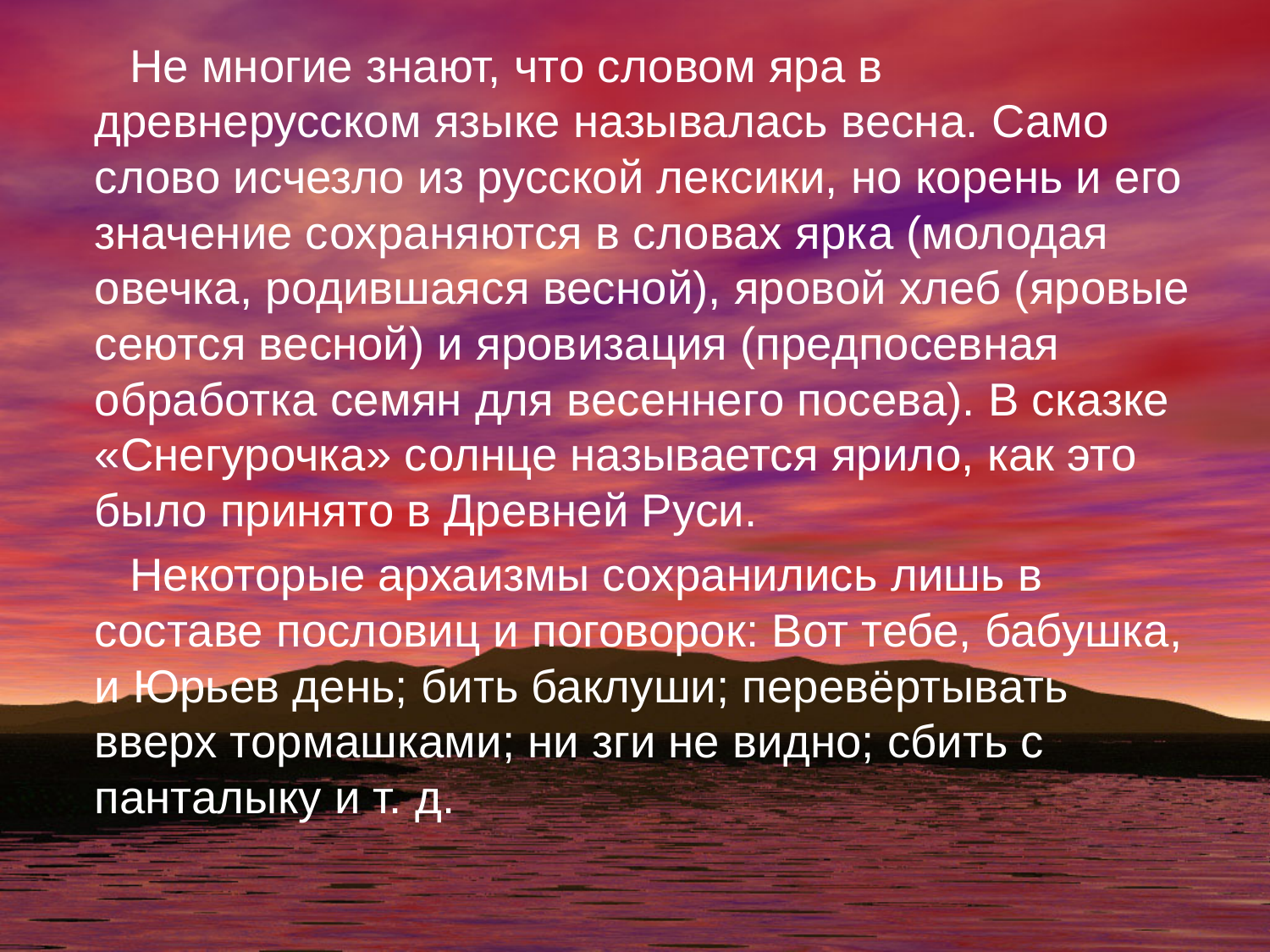

Не многие знают, что словом яра в древнерусском языке называлась весна. Само слово исчезло из русской лексики, но корень и его значение сохраняются в словах ярка (молодая овечка, родившаяся весной), яровой хлеб (яровые сеются весной) и яровизация (предпосевная обработка семян для весеннего посева). В сказке «Снегурочка» солнце называется ярило, как это было принято в Древней Руси.
      Некоторые архаизмы сохранились лишь в составе пословиц и поговорок: Вот тебе, бабушка, и Юрьев день; бить баклуши; перевёртывать вверх тормашками; ни зги не видно; сбить с панталыку и т. д.

#